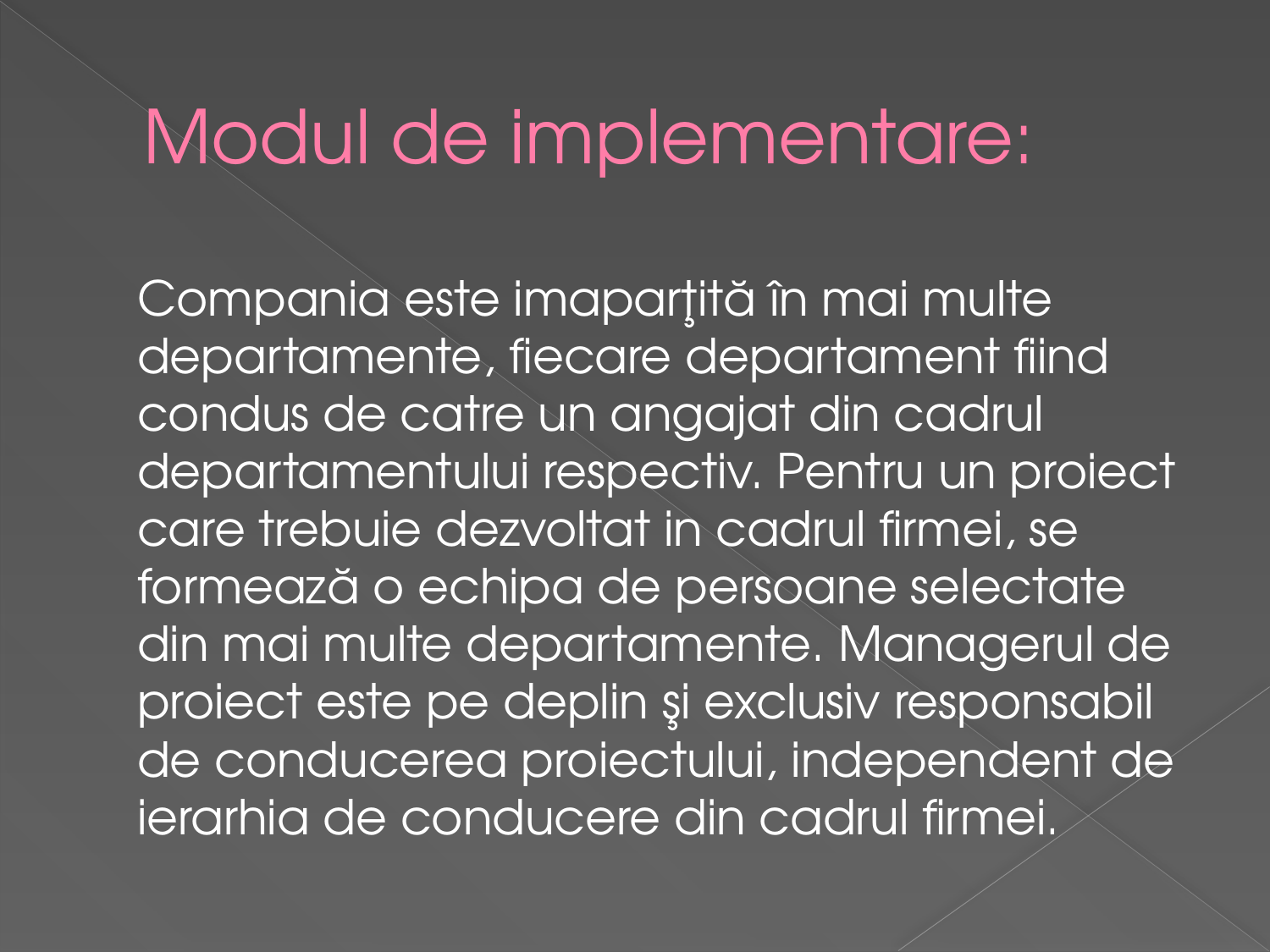

# Modul de implementare:
		Compania este imaparţită în mai multe departamente, fiecare departament fiind condus de catre un angajat din cadrul departamentului respectiv. Pentru un proiect care trebuie dezvoltat in cadrul firmei, se formează o echipa de persoane selectate din mai multe departamente. Managerul de proiect este pe deplin şi exclusiv responsabil de conducerea proiectului, independent de ierarhia de conducere din cadrul firmei.